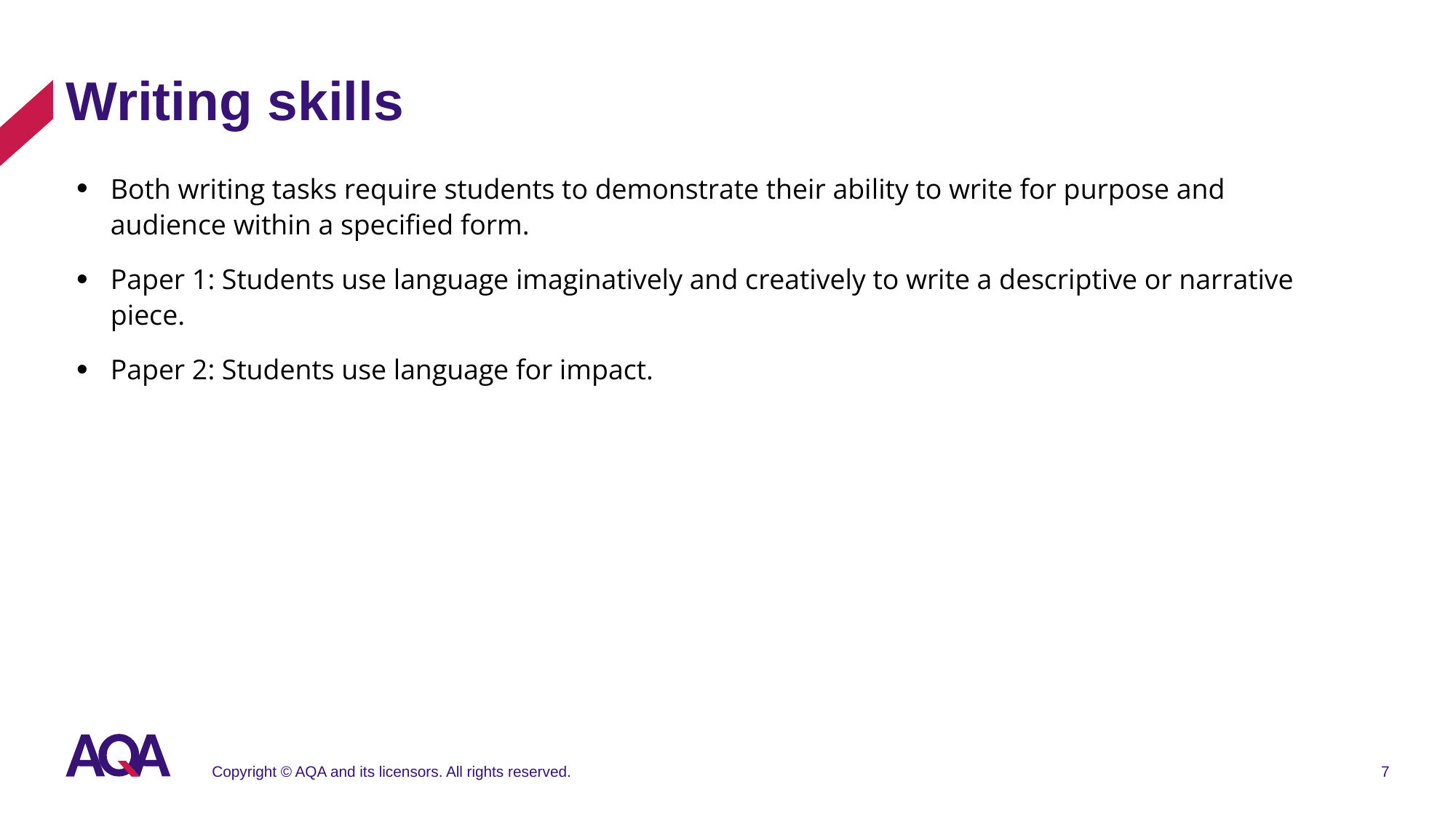

# Writing skills
Both writing tasks require students to demonstrate their ability to write for purpose and audience within a specified form.
Paper 1: Students use language imaginatively and creatively to write a descriptive or narrative piece.
Paper 2: Students use language for impact.
Copyright © AQA and its licensors. All rights reserved.
7